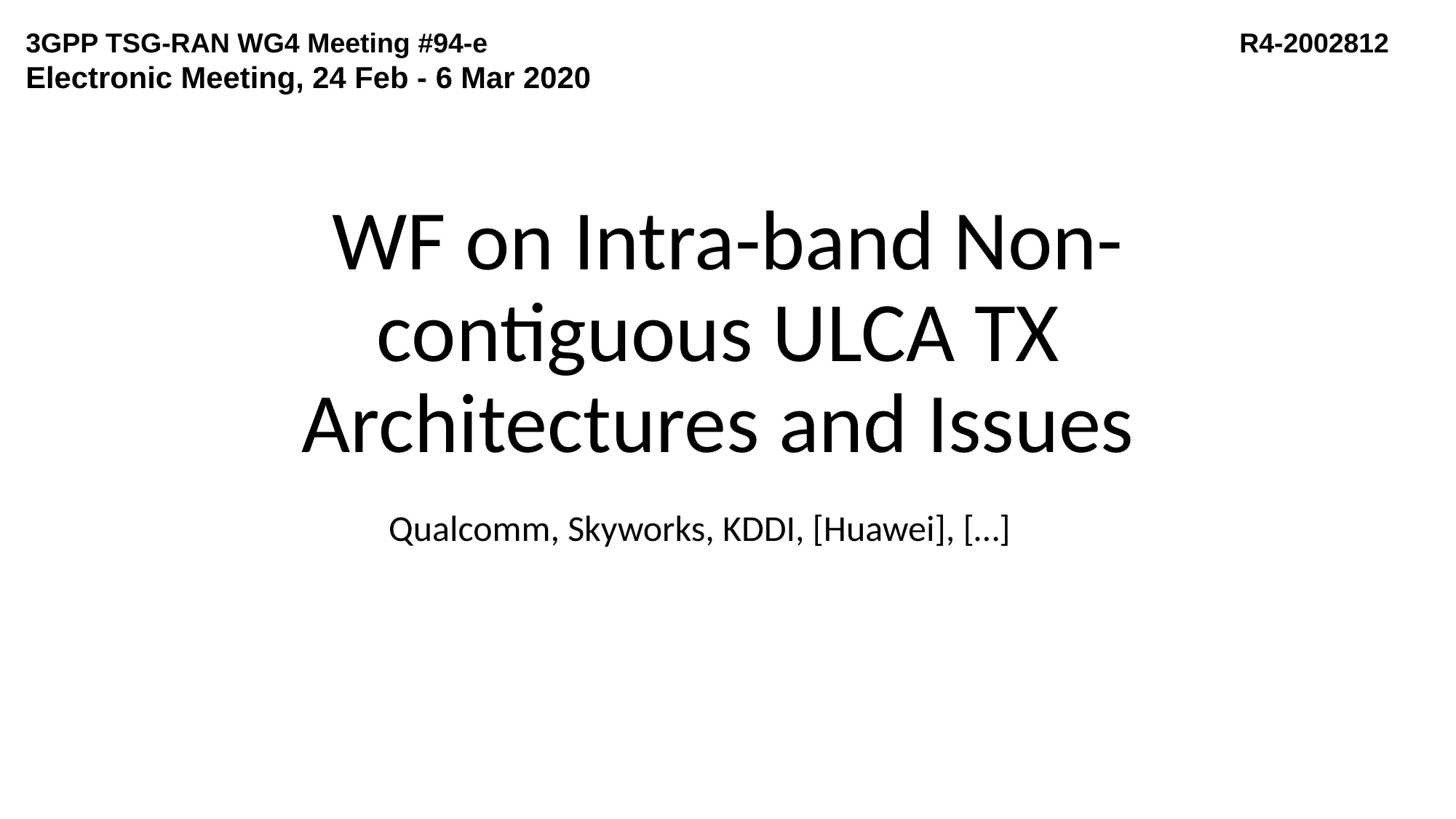

­­­3GPP TSG-RAN WG4 Meeting #94-e                                       	          			                R4-2002812
Electronic Meeting, 24 Feb - 6 Mar 2020
# WF on Intra-band Non-contiguous ULCA TX Architectures and Issues
Qualcomm, Skyworks, KDDI, [Huawei], […]